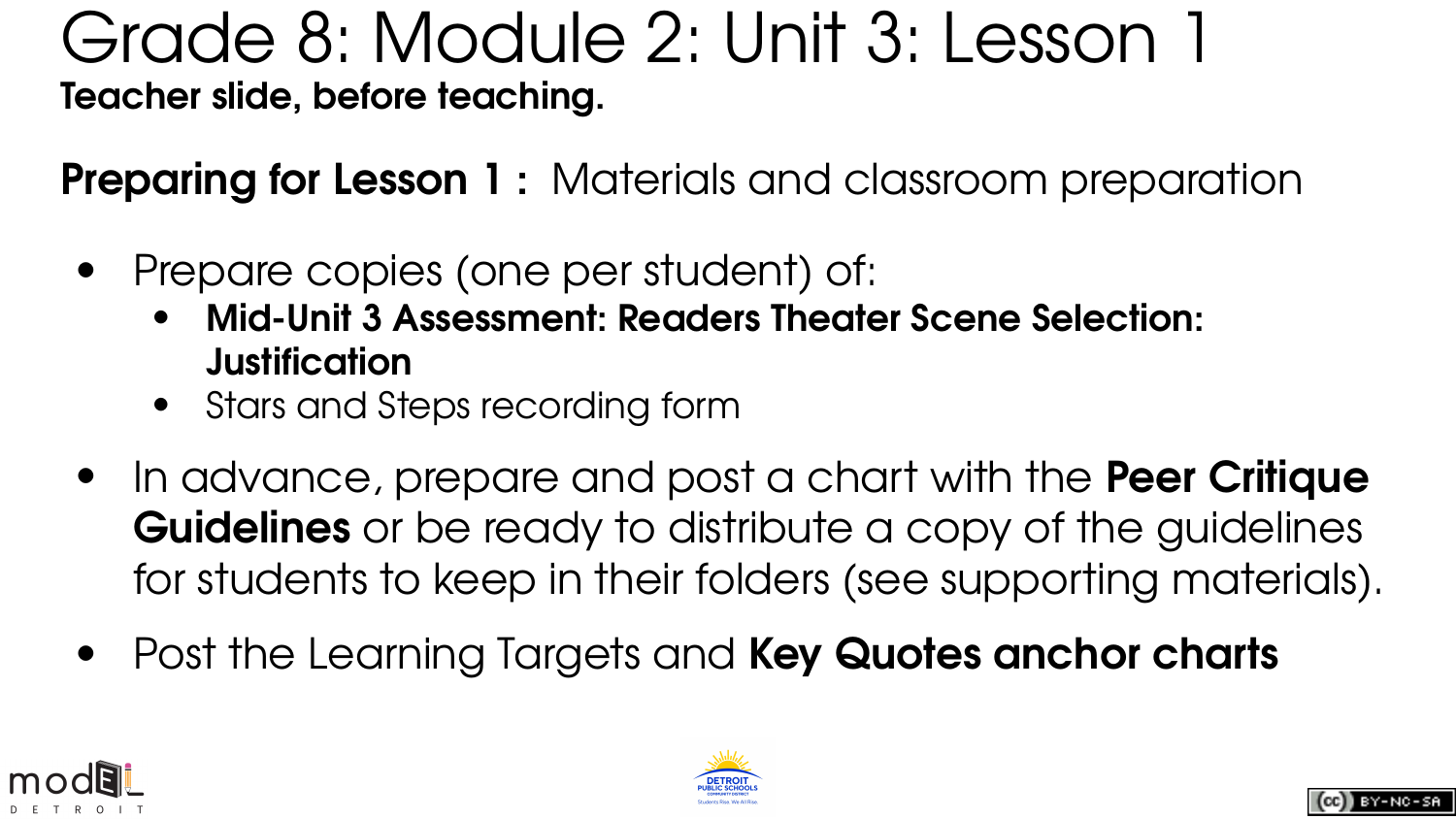

# Grade 8: Module 2: Unit 3: Lesson 1
Teacher slide, before teaching.
Preparing for Lesson 1 :  Materials and classroom preparation

Prepare copies (one per student) of:
Mid-Unit 3 Assessment: Readers Theater Scene Selection: Justification
Stars and Steps recording form

In advance, prepare and post a chart with the Peer Critique Guidelines or be ready to distribute a copy of the guidelines for students to keep in their folders (see supporting materials).

Post the Learning Targets and Key Quotes anchor charts